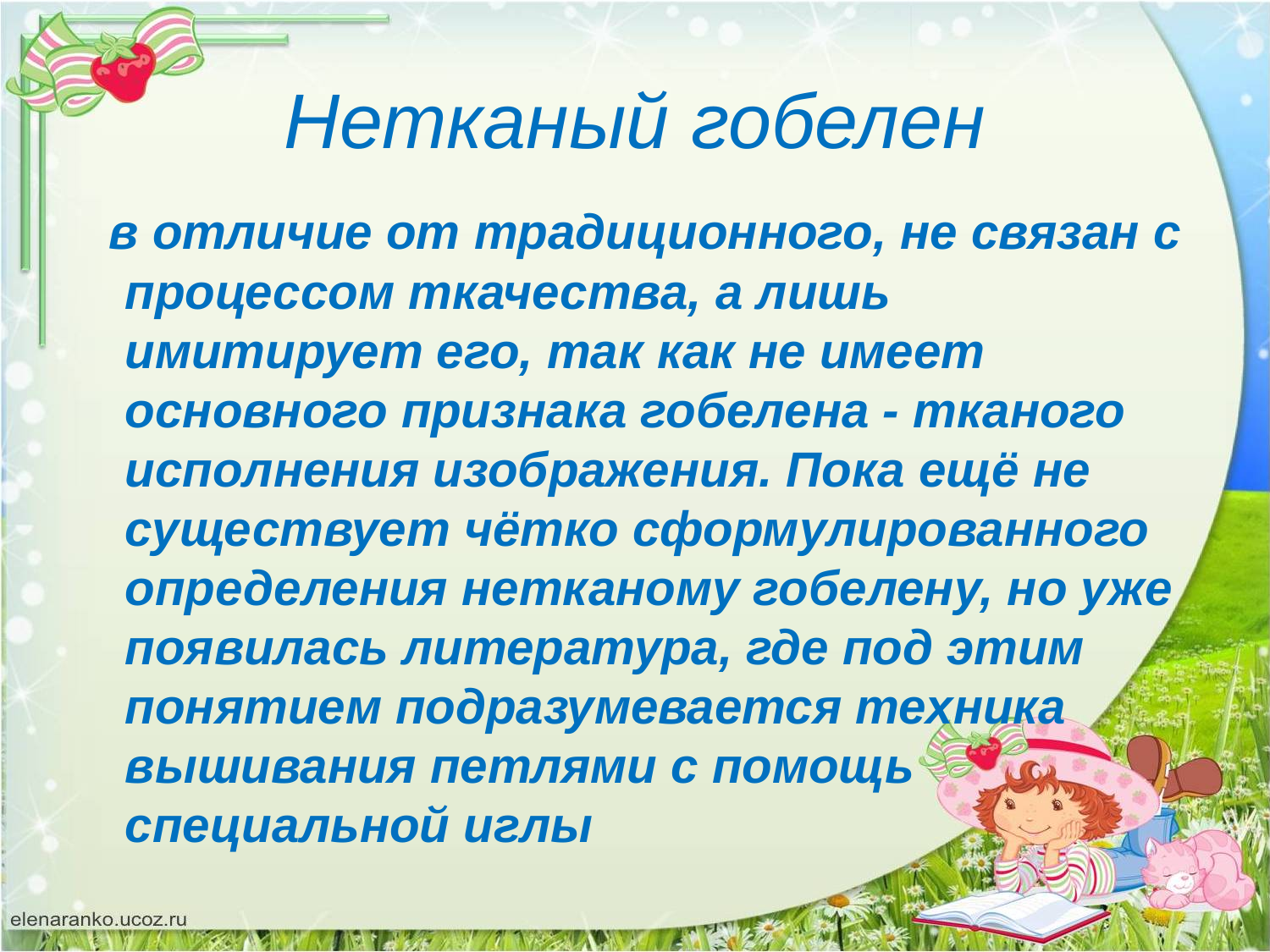

# Нетканый гобелен
  в отличие от традиционного, не связан с процессом ткачества, а лишь имитирует его, так как не имеет основного признака гобелена - тканого исполнения изображения. Пока ещё не существует чётко сформулированного определения нетканому гобелену, но уже появилась литература, где под этим понятием подразумевается техника вышивания петлями с помощь специальной иглы